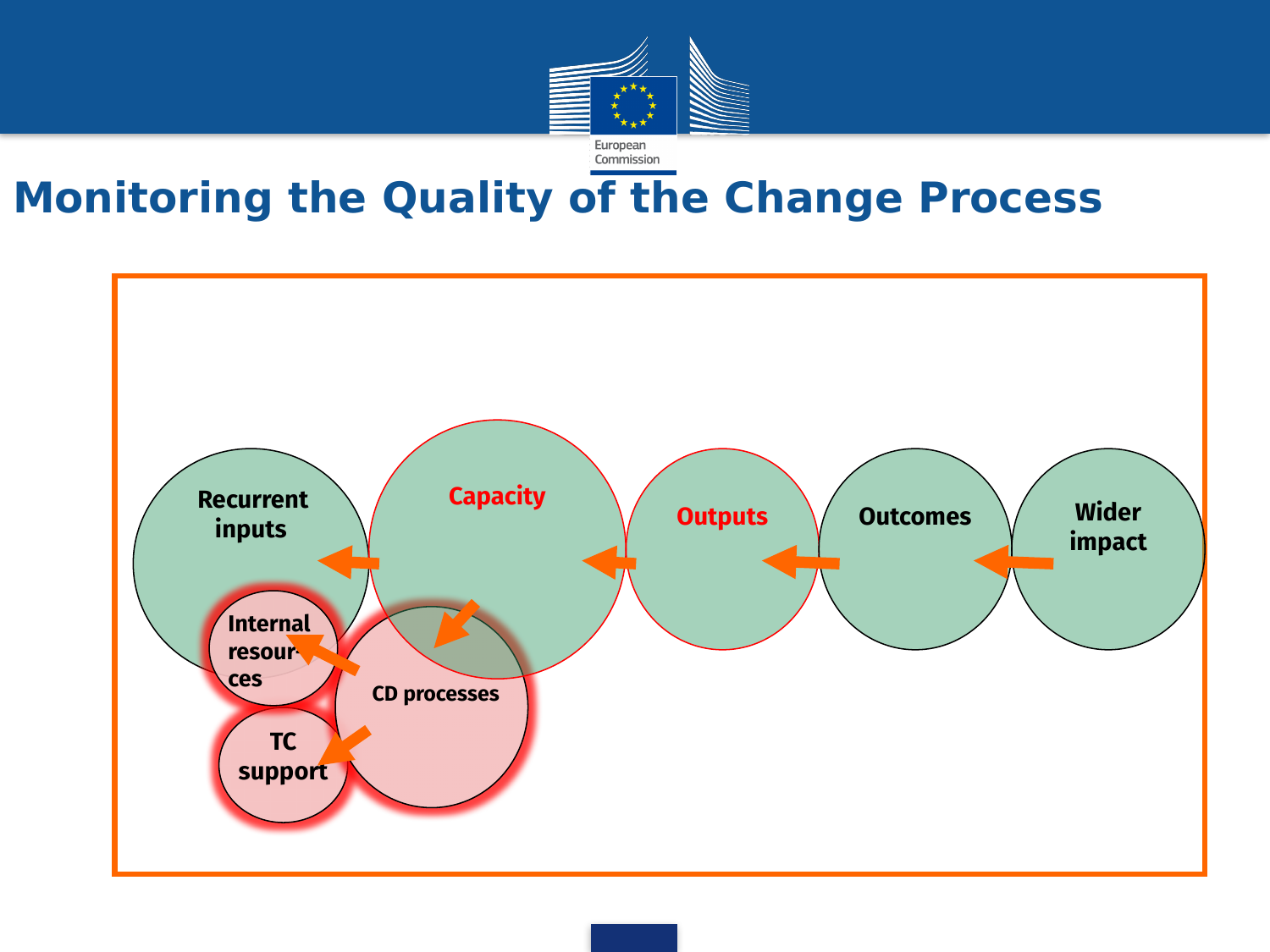

Monitoring the Quality of the Change Process

Capacity
 Recurrent inputs

Outputs

Outcomes

Wider impact

Internal resour-ces

  CD processes

TC support